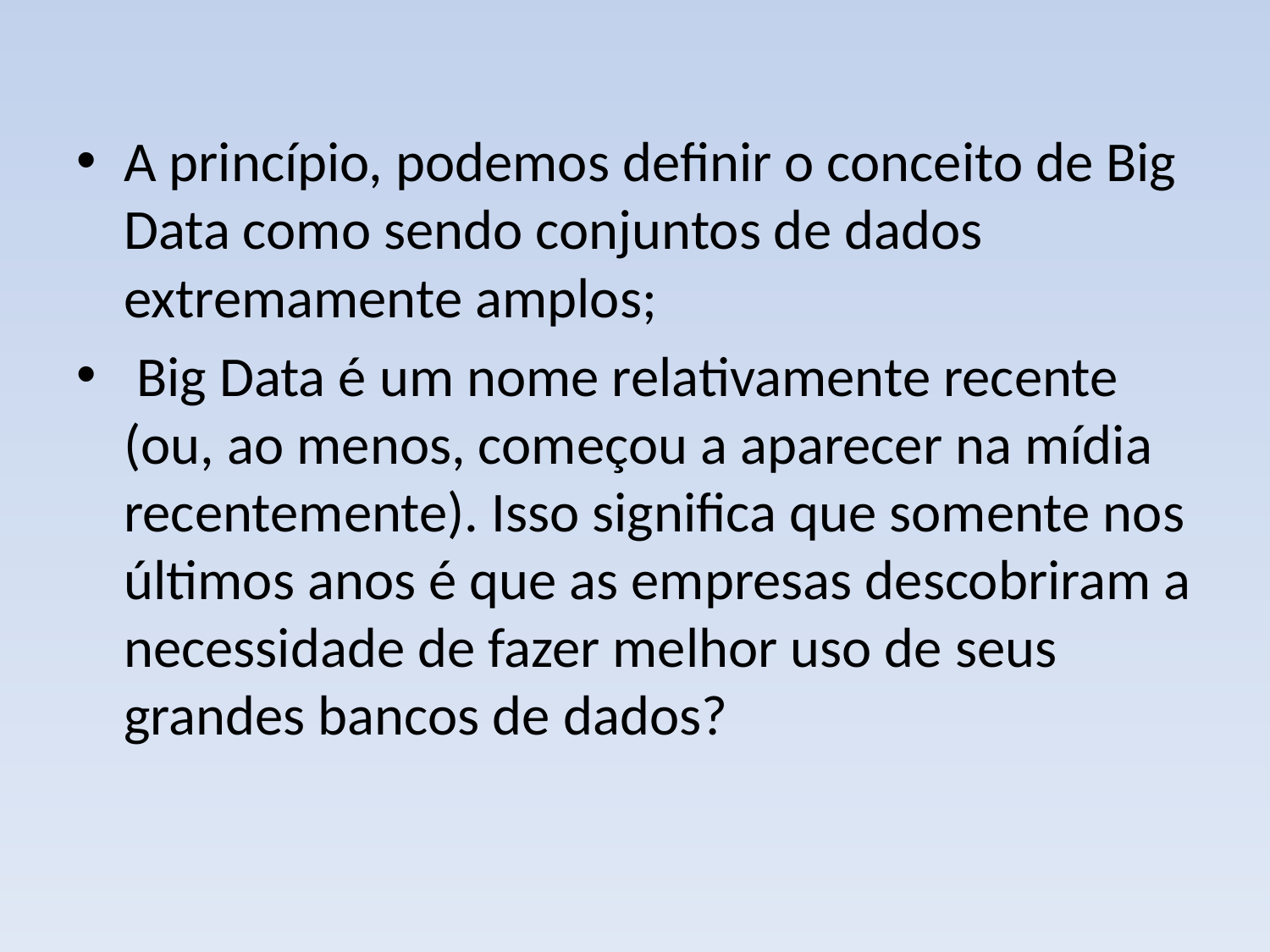

#
A princípio, podemos definir o conceito de Big Data como sendo conjuntos de dados extremamente amplos;
 Big Data é um nome relativamente recente (ou, ao menos, começou a aparecer na mídia recentemente). Isso significa que somente nos últimos anos é que as empresas descobriram a necessidade de fazer melhor uso de seus grandes bancos de dados?